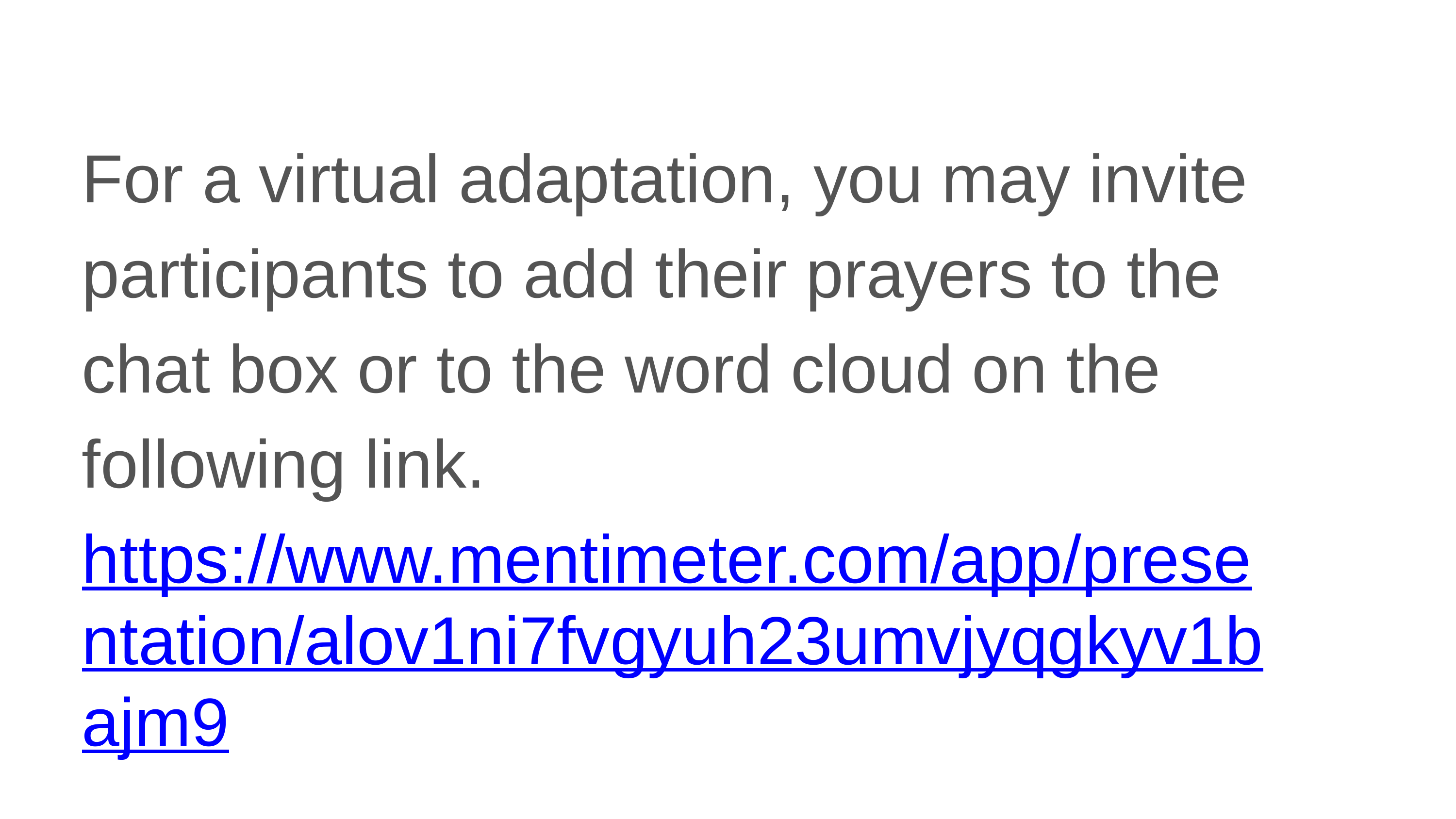

For a virtual adaptation, you may invite participants to add their prayers to the chat box or to the word cloud on the following link. https://www.mentimeter.com/app/presentation/alov1ni7fvgyuh23umvjyqgkyv1bajm9